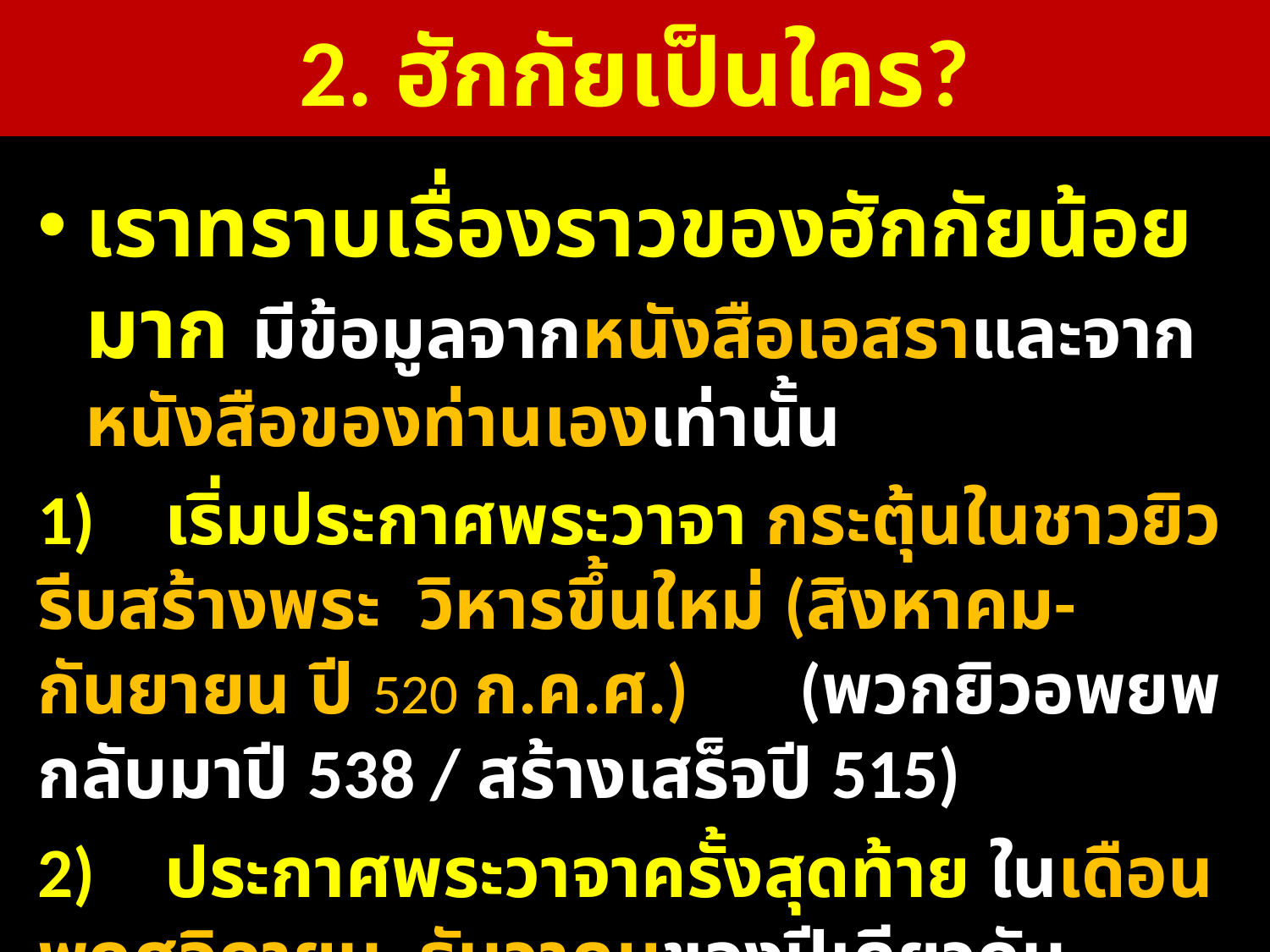

# 2. ฮักกัยเป็นใคร?
เราทราบเรื่องราวของฮักกัยน้อยมาก มีข้อมูลจากหนังสือเอสราและจากหนังสือของท่านเองเท่านั้น
1) 	เริ่มประกาศพระวาจา กระตุ้นในชาวยิวรีบสร้างพระ	วิหารขึ้นใหม่ (สิงหาคม-กันยายน ปี 520 ก.ค.ศ.)   	(พวกยิวอพยพกลับมาปี 538 / สร้างเสร็จปี 515)
2)	ประกาศพระวาจาครั้งสุดท้าย ในเดือนพฤศจิกายน-	ธันวาคมของปีเดียวกัน
3)	ฮักกัยประกาศพระวาจาแค่ 4 เดือนเท่านั้น